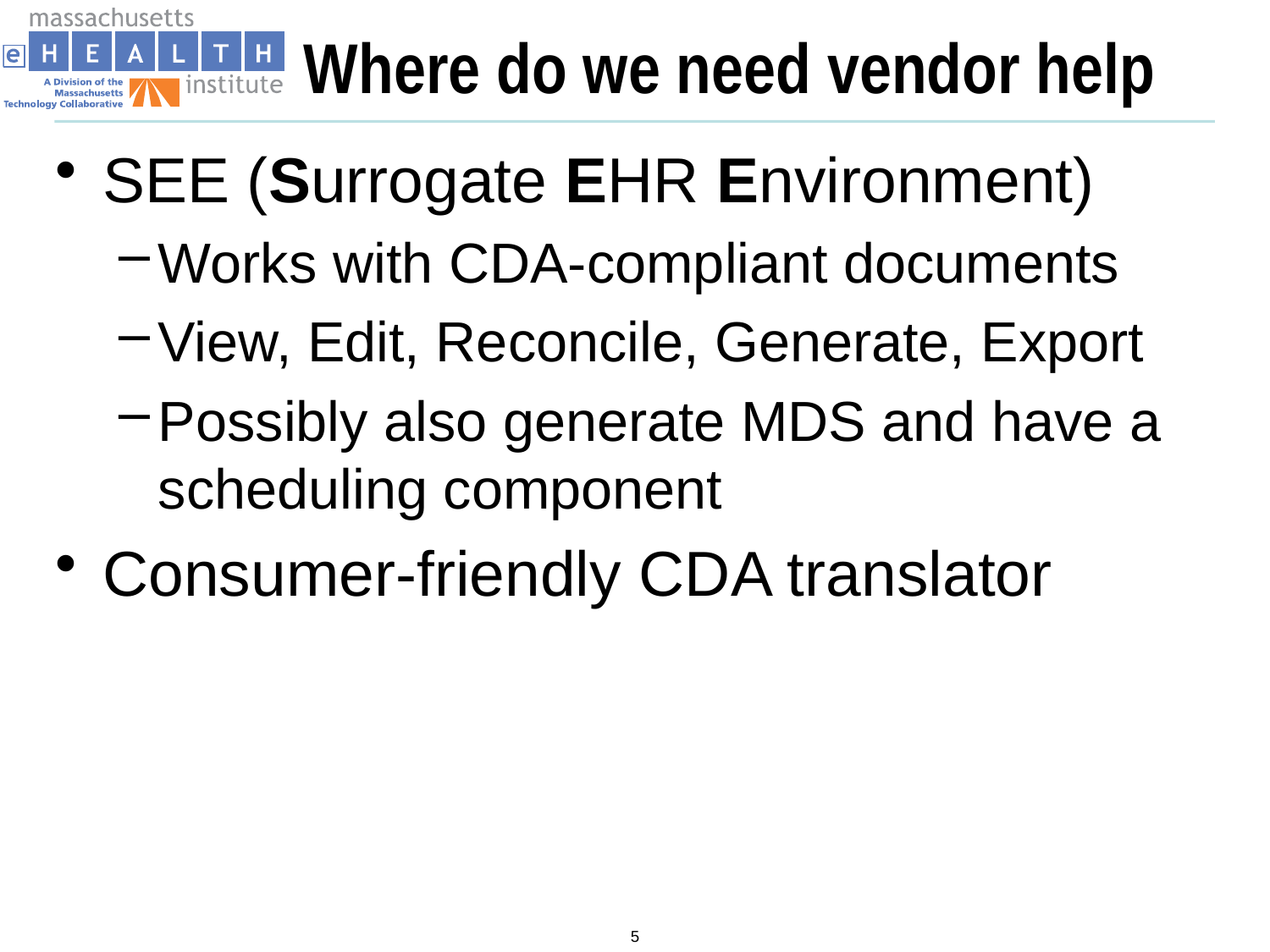

# Where do we need vendor help
SEE (Surrogate EHR Environment)
Works with CDA-compliant documents
View, Edit, Reconcile, Generate, Export
Possibly also generate MDS and have a scheduling component
Consumer-friendly CDA translator
5